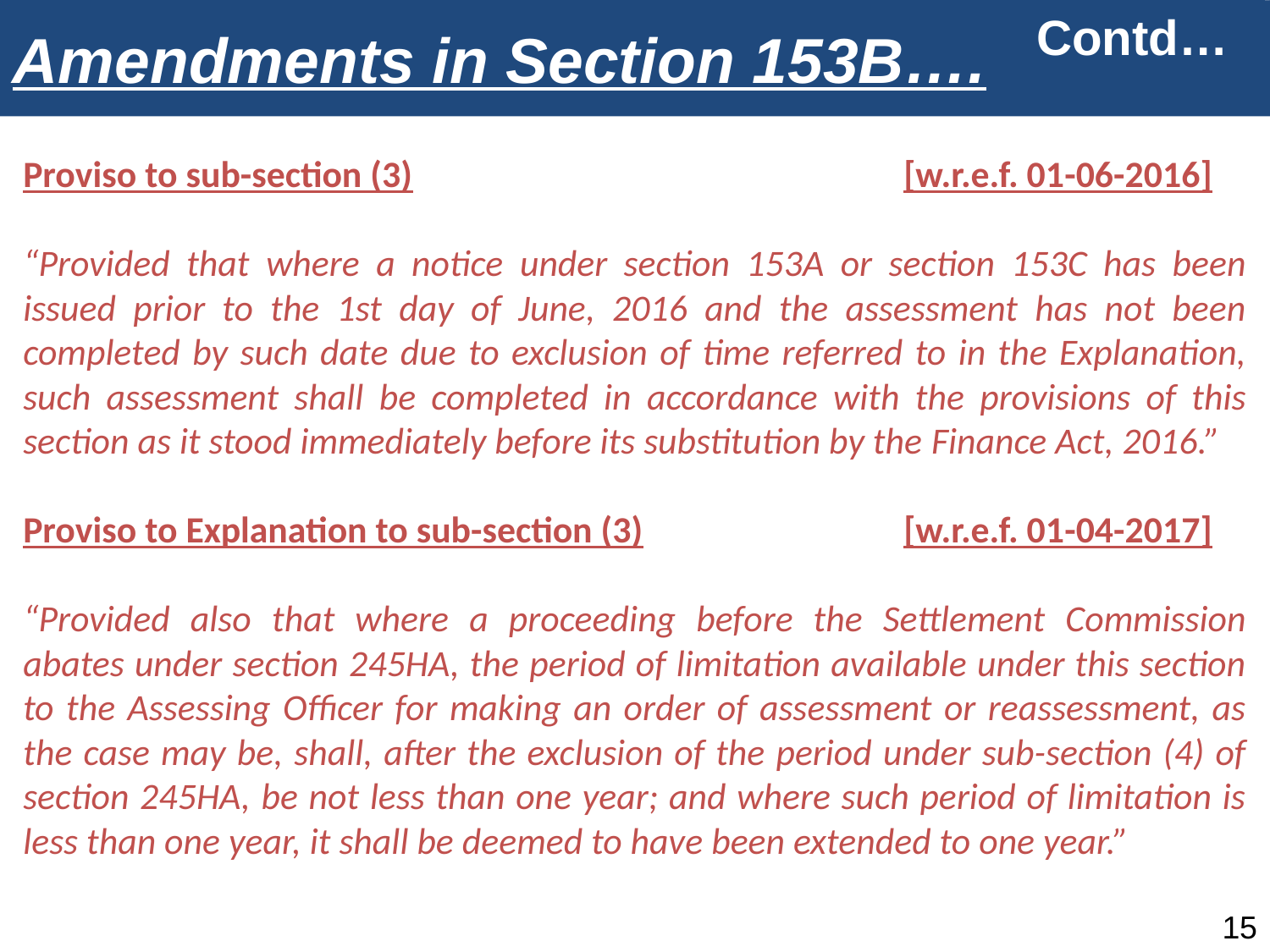

Contd…
Amendments in Section 153B….
Proviso to sub-section (3) 			              [w.r.e.f. 01-06-2016]

“Provided that where a notice under section 153A or section 153C has been issued prior to the 1st day of June, 2016 and the assessment has not been completed by such date due to exclusion of time referred to in the Explanation, such assessment shall be completed in accordance with the provisions of this section as it stood immediately before its substitution by the Finance Act, 2016.”

Proviso to Explanation to sub-section (3) 		              [w.r.e.f. 01-04-2017]

“Provided also that where a proceeding before the Settlement Commission abates under section 245HA, the period of limitation available under this section to the Assessing Officer for making an order of assessment or reassessment, as the case may be, shall, after the exclusion of the period under sub-section (4) of section 245HA, be not less than one year; and where such period of limitation is less than one year, it shall be deemed to have been extended to one year.”
15